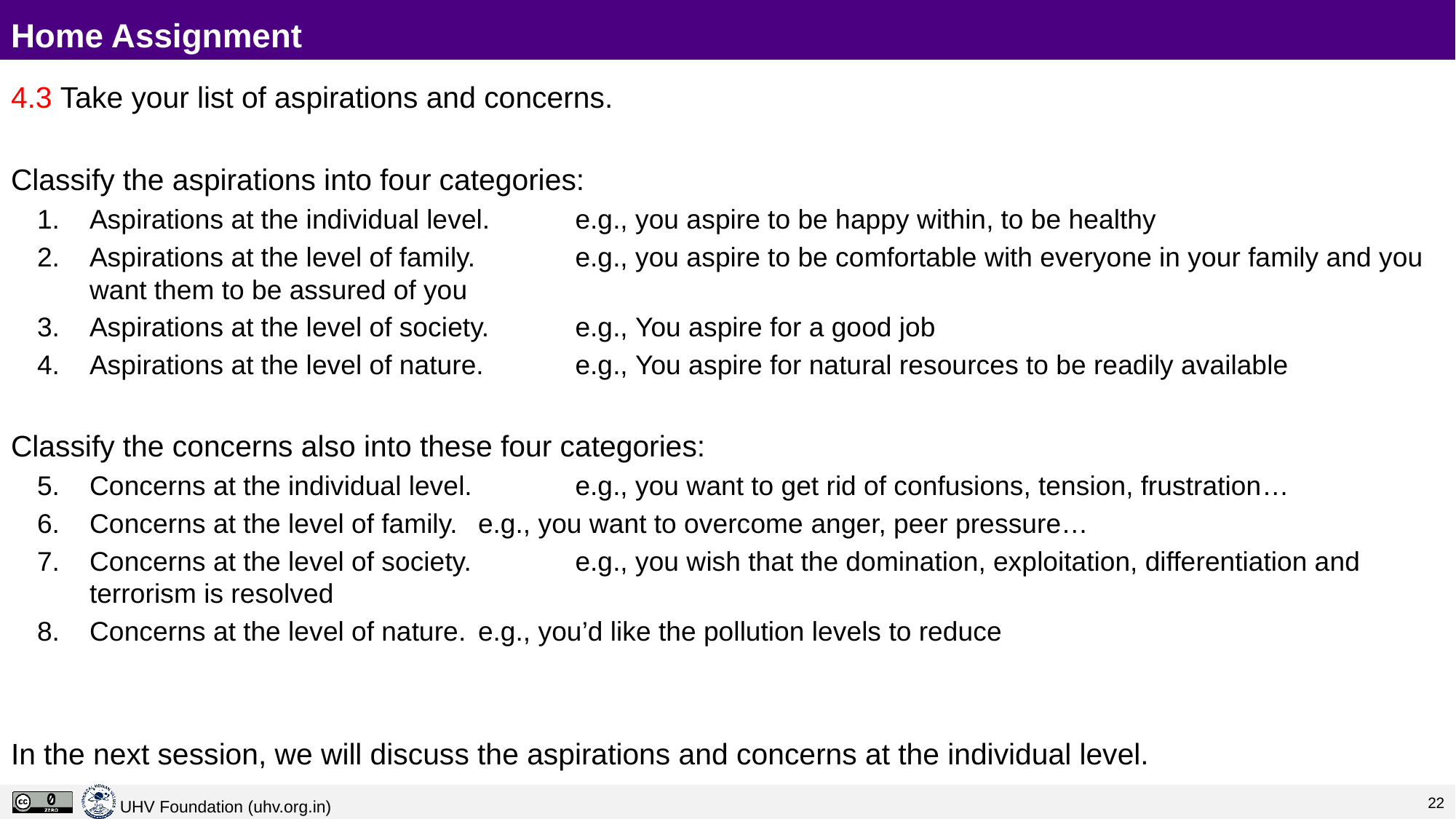

# Home Assignment
4.3 Take your list of aspirations and concerns.

Classify the aspirations into four categories:
Aspirations at the individual level. 	e.g., you aspire to be happy within, to be healthy
Aspirations at the level of family. 	e.g., you aspire to be comfortable with everyone in your family and you want them to be assured of you
Aspirations at the level of society. 	e.g., You aspire for a good job
Aspirations at the level of nature. 	e.g., You aspire for natural resources to be readily available

Classify the concerns also into these four categories:
Concerns at the individual level. 	e.g., you want to get rid of confusions, tension, frustration…
Concerns at the level of family. 	e.g., you want to overcome anger, peer pressure…
Concerns at the level of society. 	e.g., you wish that the domination, exploitation, differentiation and terrorism is resolved
Concerns at the level of nature. 	e.g., you’d like the pollution levels to reduce

In the next session, we will discuss the aspirations and concerns at the individual level.